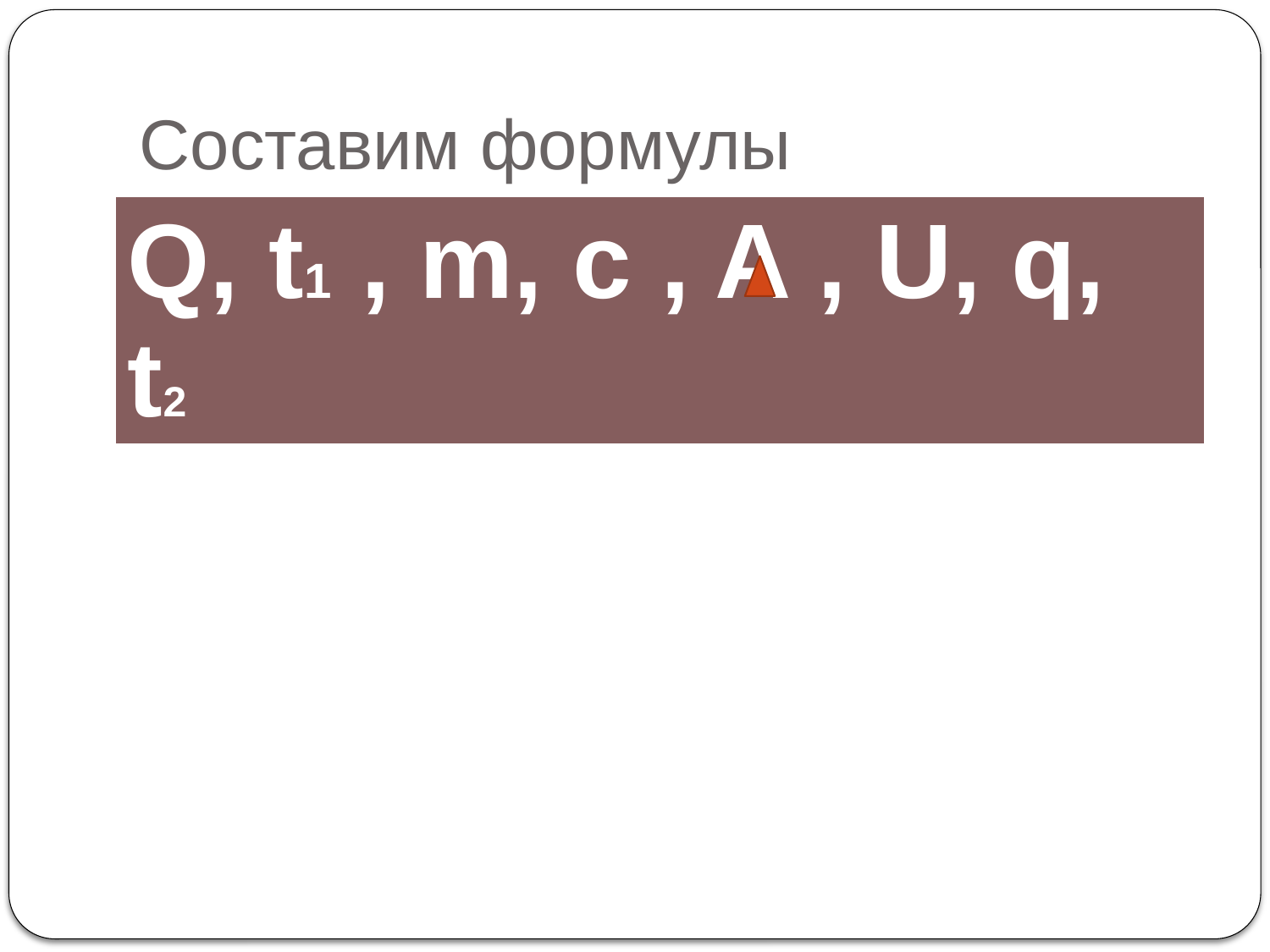

# Составим формулы
| Q, t1 , m, c , A , U, q, t2 |
| --- |